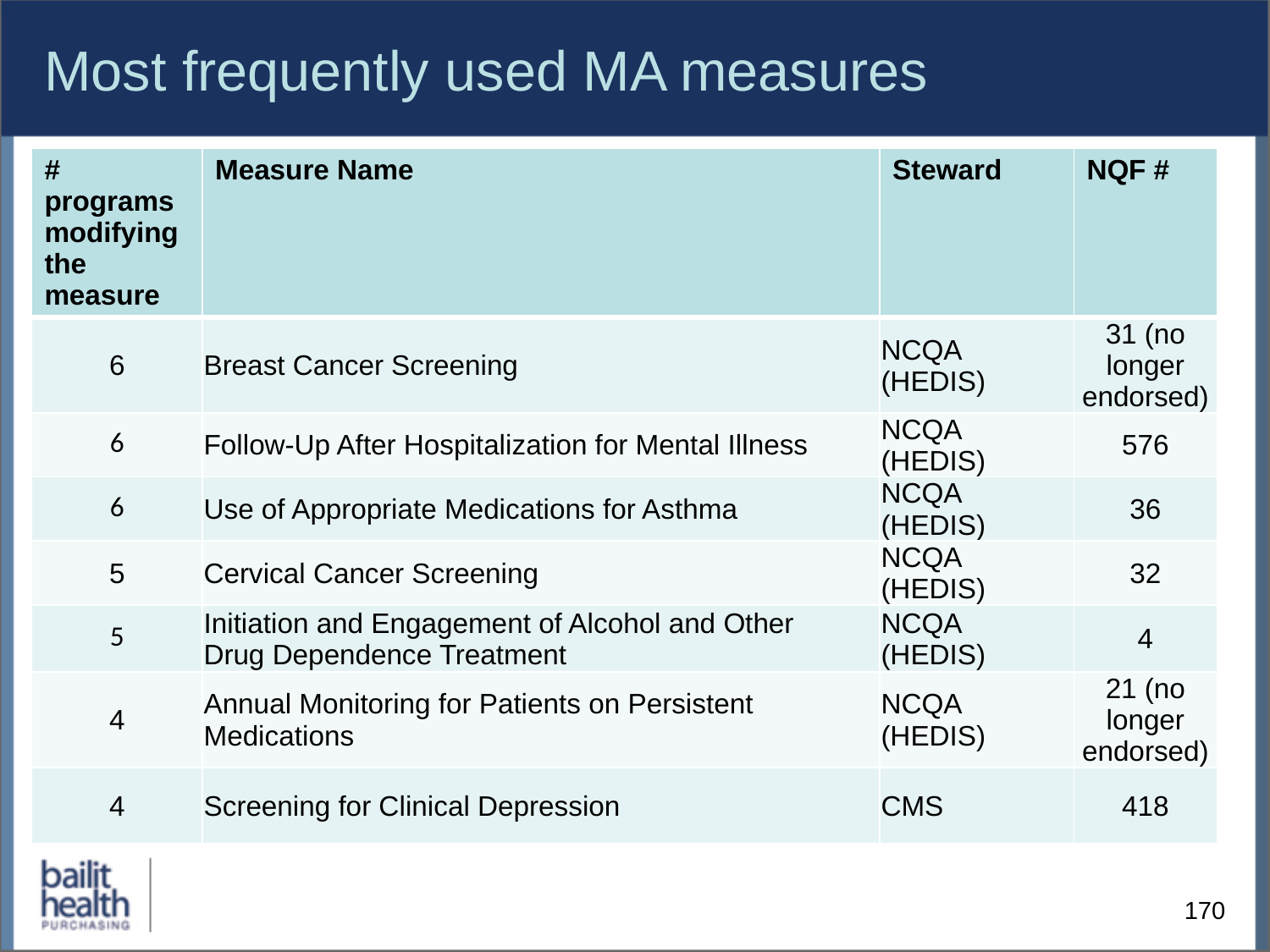

# Most frequently used MA measures
| # programs modifying the measure | Measure Name | Steward | NQF # |
| --- | --- | --- | --- |
| 6 | Breast Cancer Screening | NCQA (HEDIS) | 31 (no longer endorsed) |
| 6 | Follow-Up After Hospitalization for Mental Illness | NCQA (HEDIS) | 576 |
| 6 | Use of Appropriate Medications for Asthma | NCQA (HEDIS) | 36 |
| 5 | Cervical Cancer Screening | NCQA (HEDIS) | 32 |
| 5 | Initiation and Engagement of Alcohol and Other Drug Dependence Treatment | NCQA (HEDIS) | 4 |
| 4 | Annual Monitoring for Patients on Persistent Medications | NCQA (HEDIS) | 21 (no longer endorsed) |
| 4 | Screening for Clinical Depression | CMS | 418 |
170